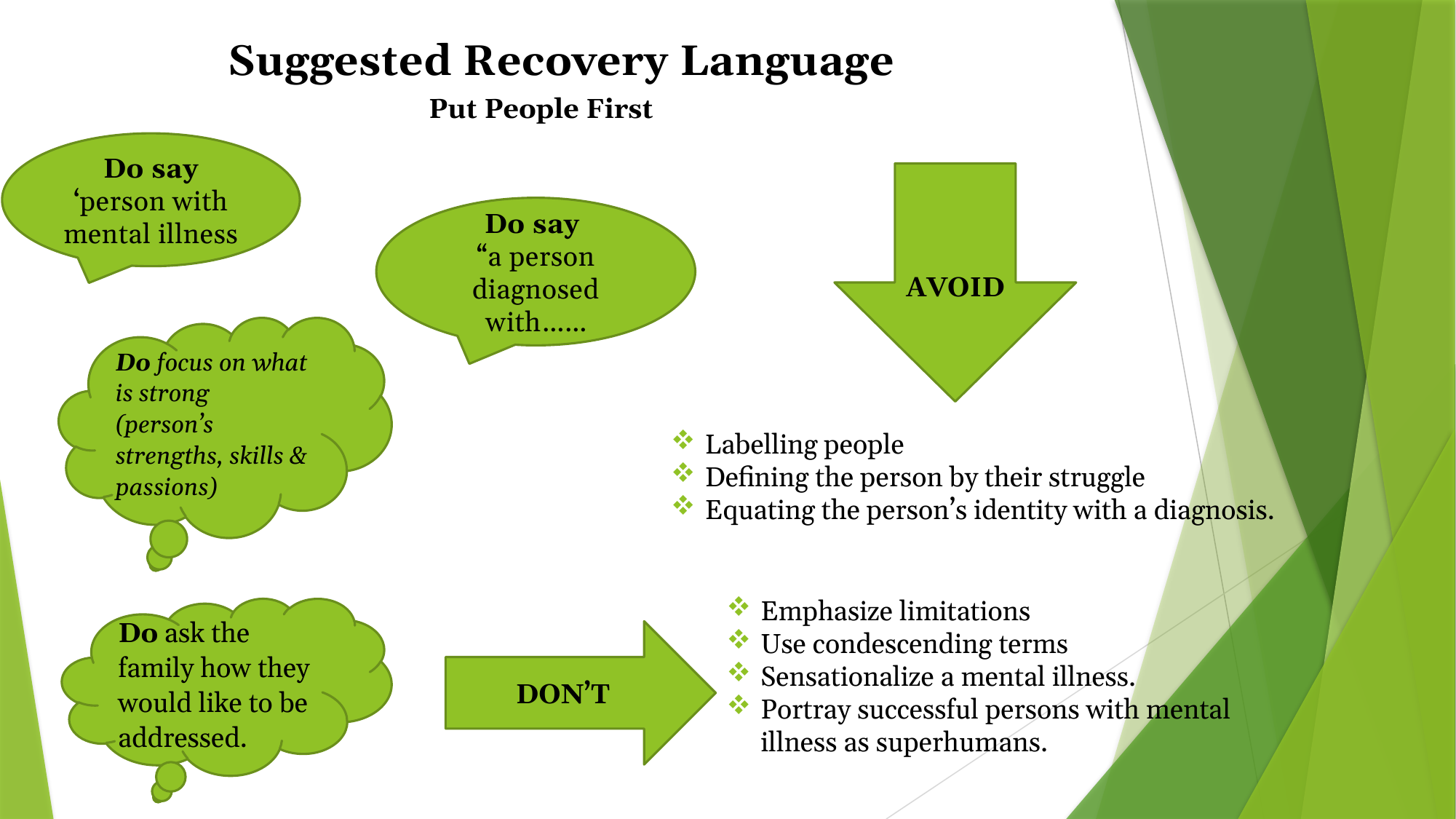

Suggested Recovery Language
Put People First
Do say ‘person with mental illness

AVOID
Do say
“a person diagnosed with……
Do focus on what is strong (person’s strengths, skills & passions)
Labelling people
Defining the person by their struggle
Equating the person’s identity with a diagnosis.
Emphasize limitations
Use condescending terms
Sensationalize a mental illness.
Portray successful persons with mental illness as superhumans.
Do ask the family how they would like to be addressed.
DON’T